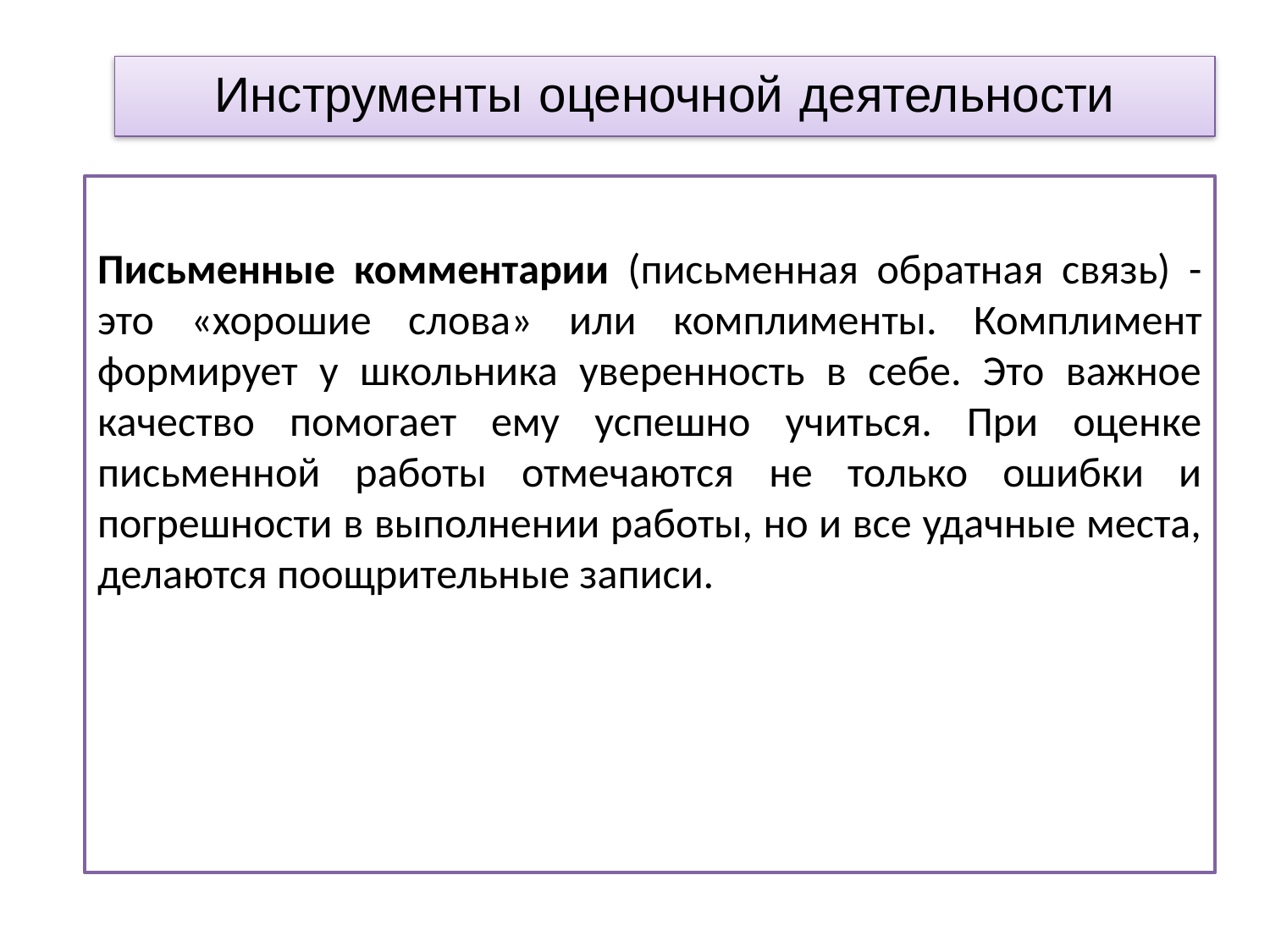

# Инструменты оценочной деятельности

Письменные комментарии (письменная обратная связь) - это «хорошие слова» или комплименты. Комплимент формирует у школьника уверенность в себе. Это важное качество помогает ему успешно учиться. При оценке письменной работы отмечаются не только ошибки и погрешности в выполнении работы, но и все удачные места, делаются поощрительные записи.